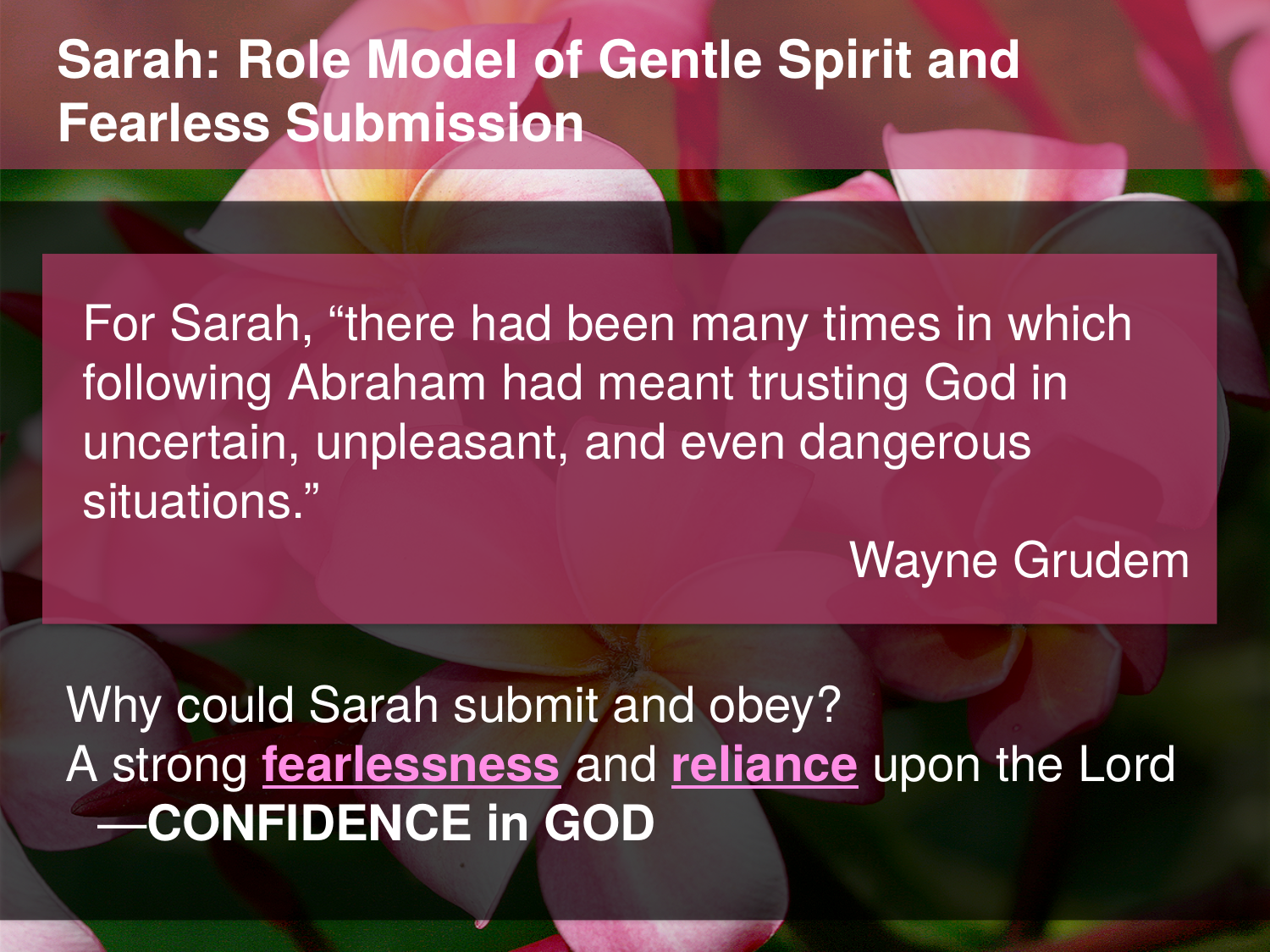

Sarah: Role Model of Gentle Spirit and Fearless Submission

For Sarah, “there had been many times in which following Abraham had meant trusting God in uncertain, unpleasant, and even dangerous situations.”
	Wayne Grudem
Why could Sarah submit and obey?
A strong fearlessness and reliance upon the Lord—CONFIDENCE in GOD